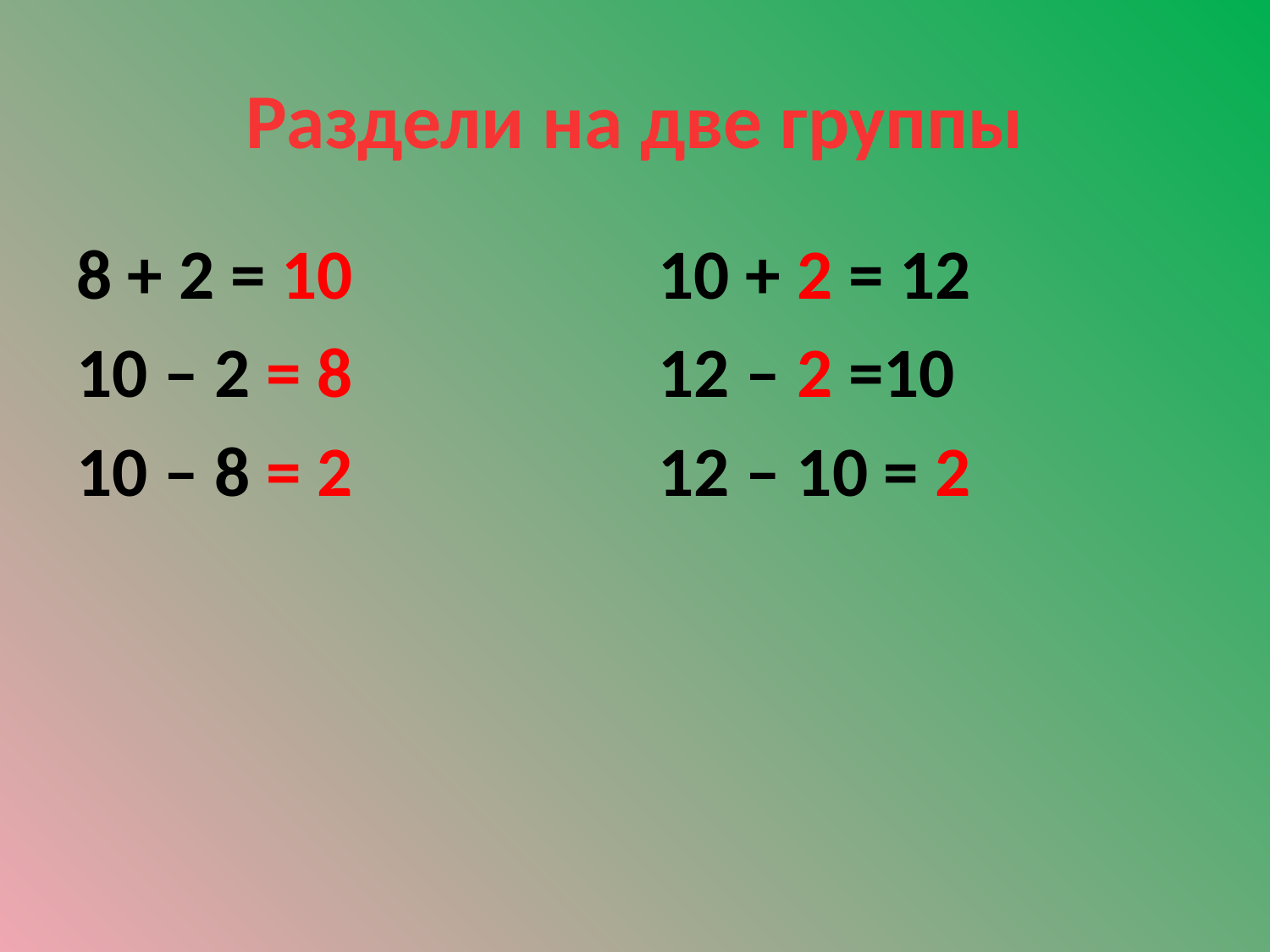

# Раздели на две группы
8 + 2 = 10
10 – 2 = 8
10 – 8 = 2

10 + 2 = 12
12 – 2 =10
12 – 10 = 2